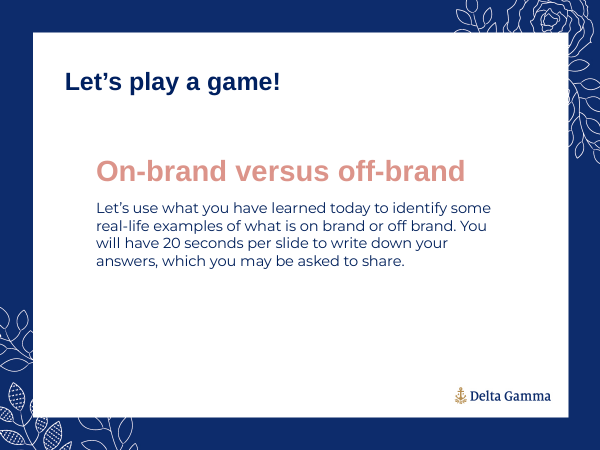

Let’s play a game!
On-brand versus off-brand
Let’s use what you have learned today to identify some real-life examples of what is on brand or off brand. You will have 20 seconds per slide to write down your answers, which you may be asked to share.